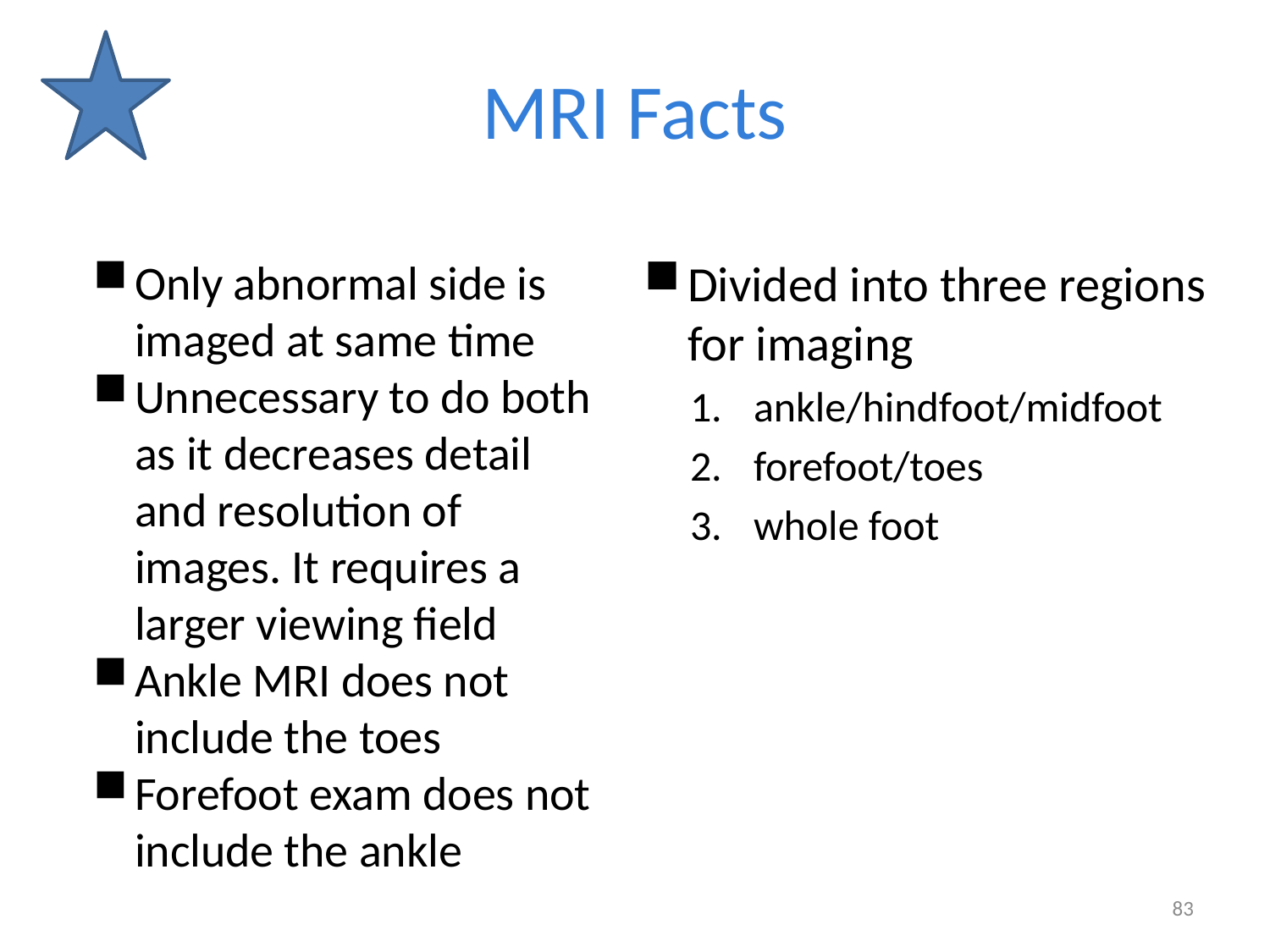

# MRI Facts

Only abnormal side is imaged at same time
Unnecessary to do both as it decreases detail and resolution of images. It requires a larger viewing field
Ankle MRI does not include the toes
Forefoot exam does not include the ankle
Divided into three regions for imaging
ankle/hindfoot/midfoot
forefoot/toes
whole foot
83